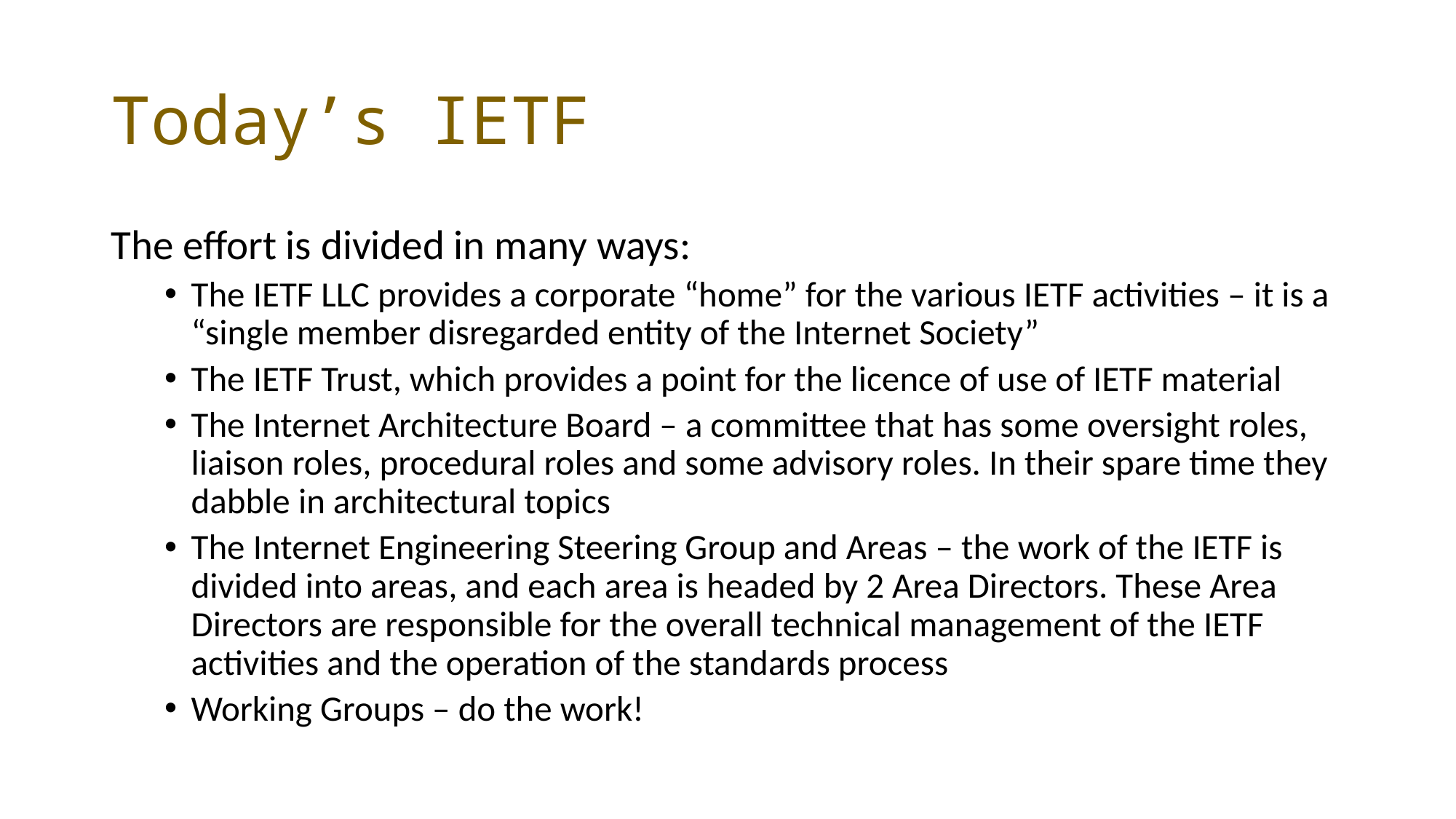

# Today’s IETF
The effort is divided in many ways:
The IETF LLC provides a corporate “home” for the various IETF activities – it is a “single member disregarded entity of the Internet Society”
The IETF Trust, which provides a point for the licence of use of IETF material
The Internet Architecture Board – a committee that has some oversight roles, liaison roles, procedural roles and some advisory roles. In their spare time they dabble in architectural topics
The Internet Engineering Steering Group and Areas – the work of the IETF is divided into areas, and each area is headed by 2 Area Directors. These Area Directors are responsible for the overall technical management of the IETF activities and the operation of the standards process
Working Groups – do the work!